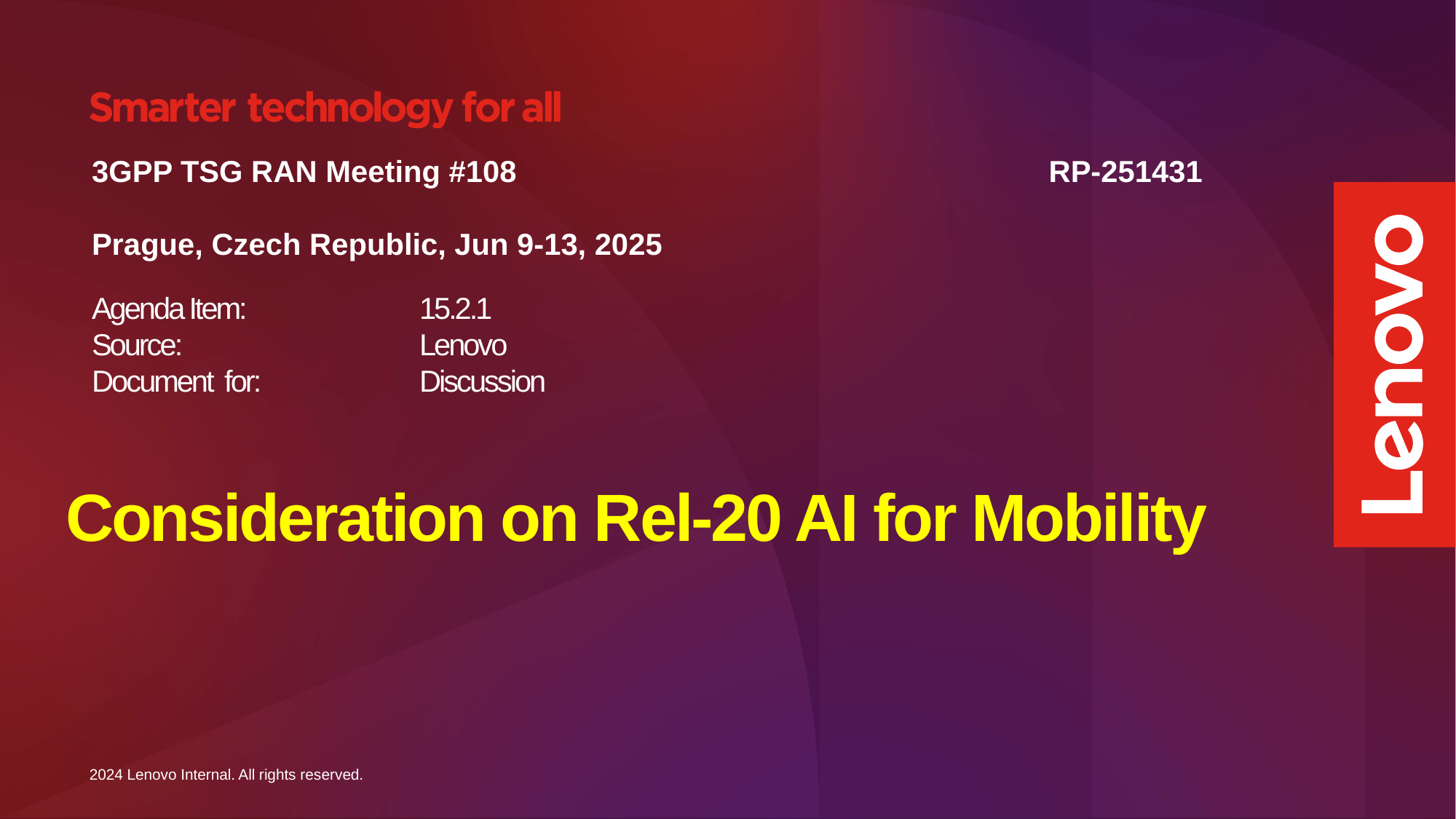

3GPP TSG RAN Meeting #108				                       RP-251431
Prague, Czech Republic, Jun 9-13, 2025
Agenda Item:		15.2.1
Source:			Lenovo
Document  for:		Discussion
# Consideration on Rel-20 AI for Mobility